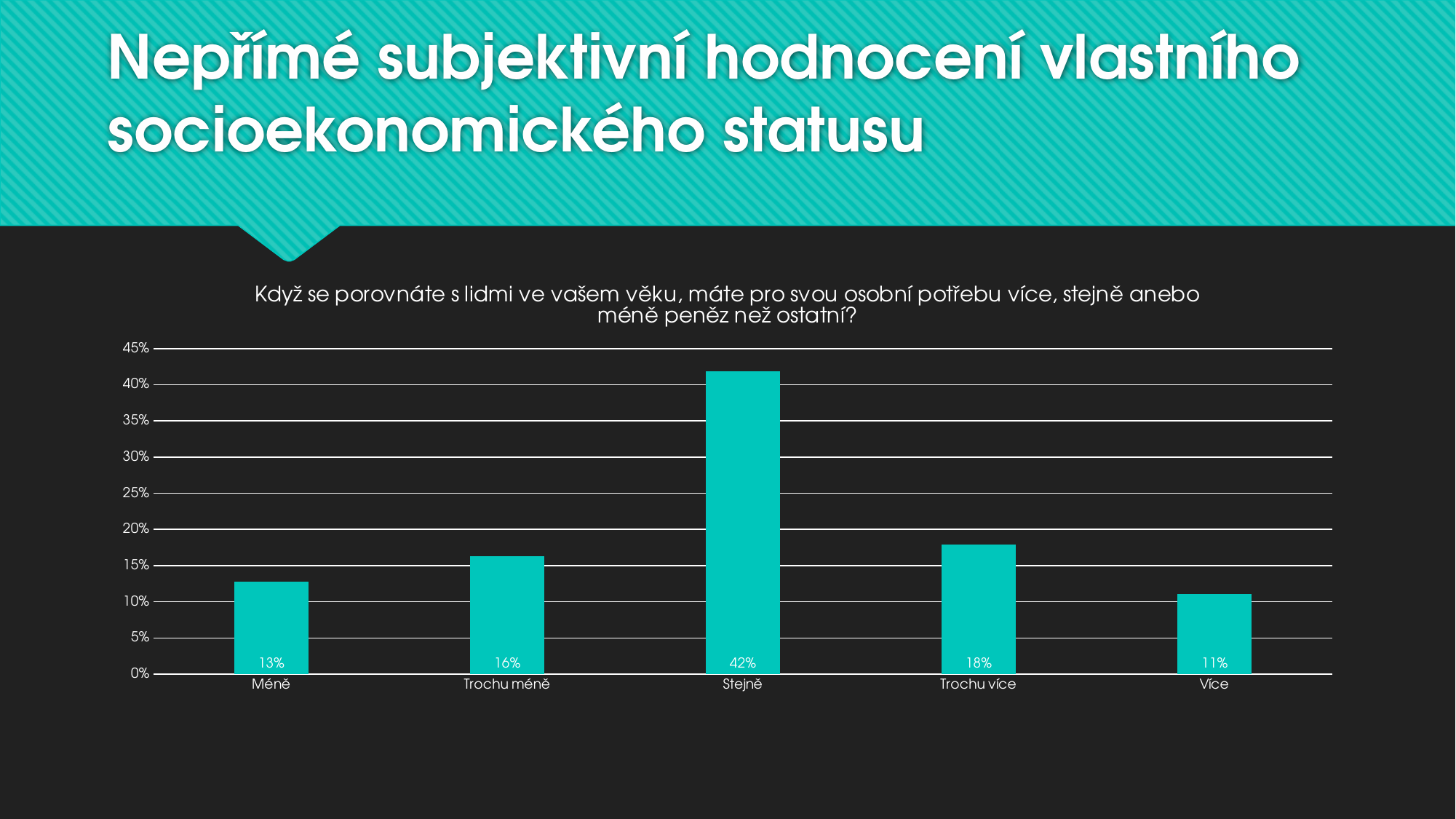

# Nepřímé subjektivní hodnocení vlastního socioekonomického statusu

### Chart: Když se porovnáte s lidmi ve vašem věku, máte pro svou osobní potřebu více, stejně anebo méně peněz než ostatní?

| Category |  |
|---|---|
| Méně | 0.127526422747166 |
| Trochu méně | 0.163140161270155 |
| Stejně | 0.419003385560905 |
| Trochu více | 0.179426011439507 |
| Více | 0.110904018982267 |